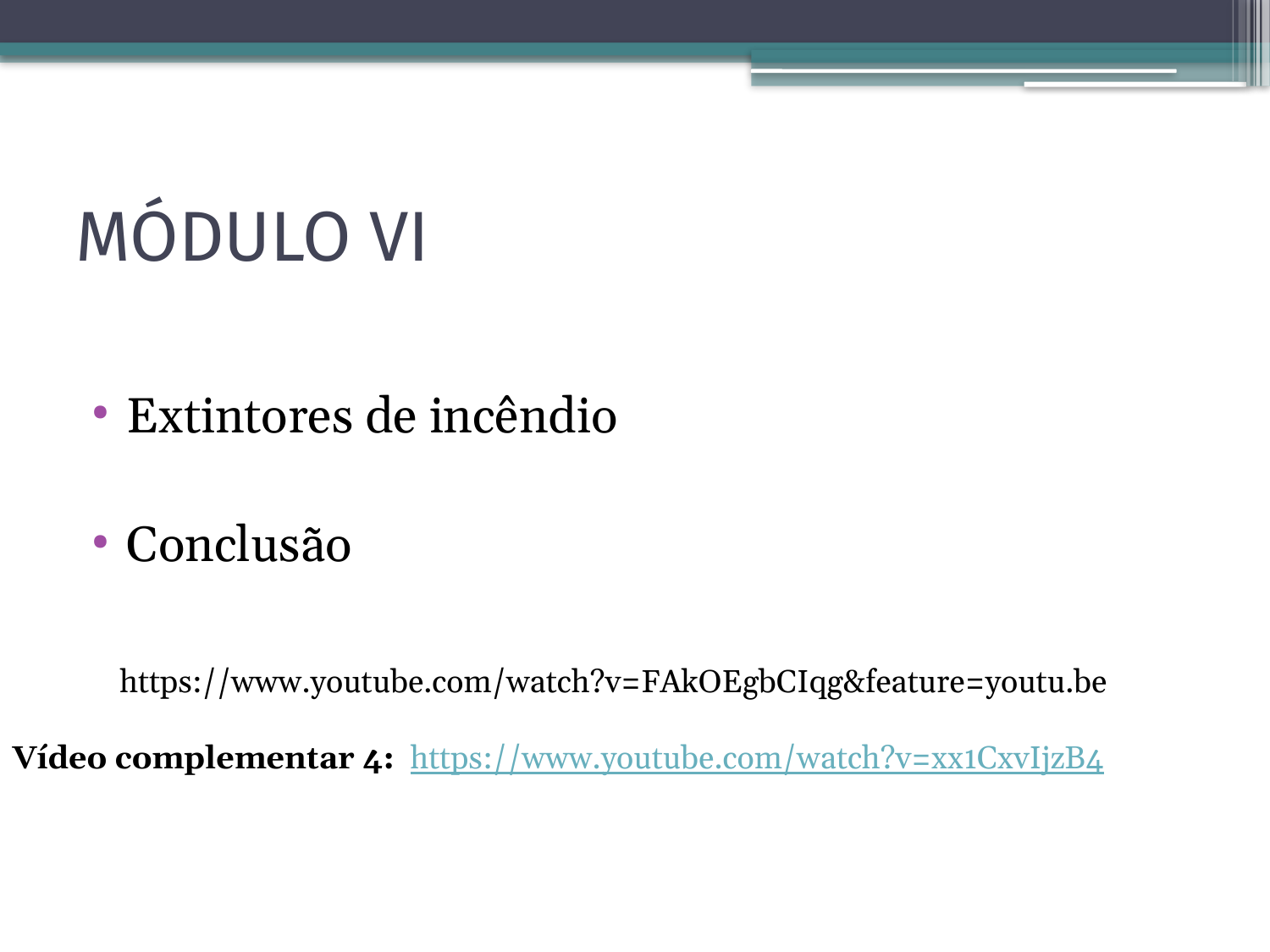

# MÓDULO VI

Extintores de incêndio

Conclusão

 https://www.youtube.com/watch?v=FAkOEgbCIqg&feature=youtu.be

Vídeo complementar 4:  https://www.youtube.com/watch?v=xx1CxvIjzB4